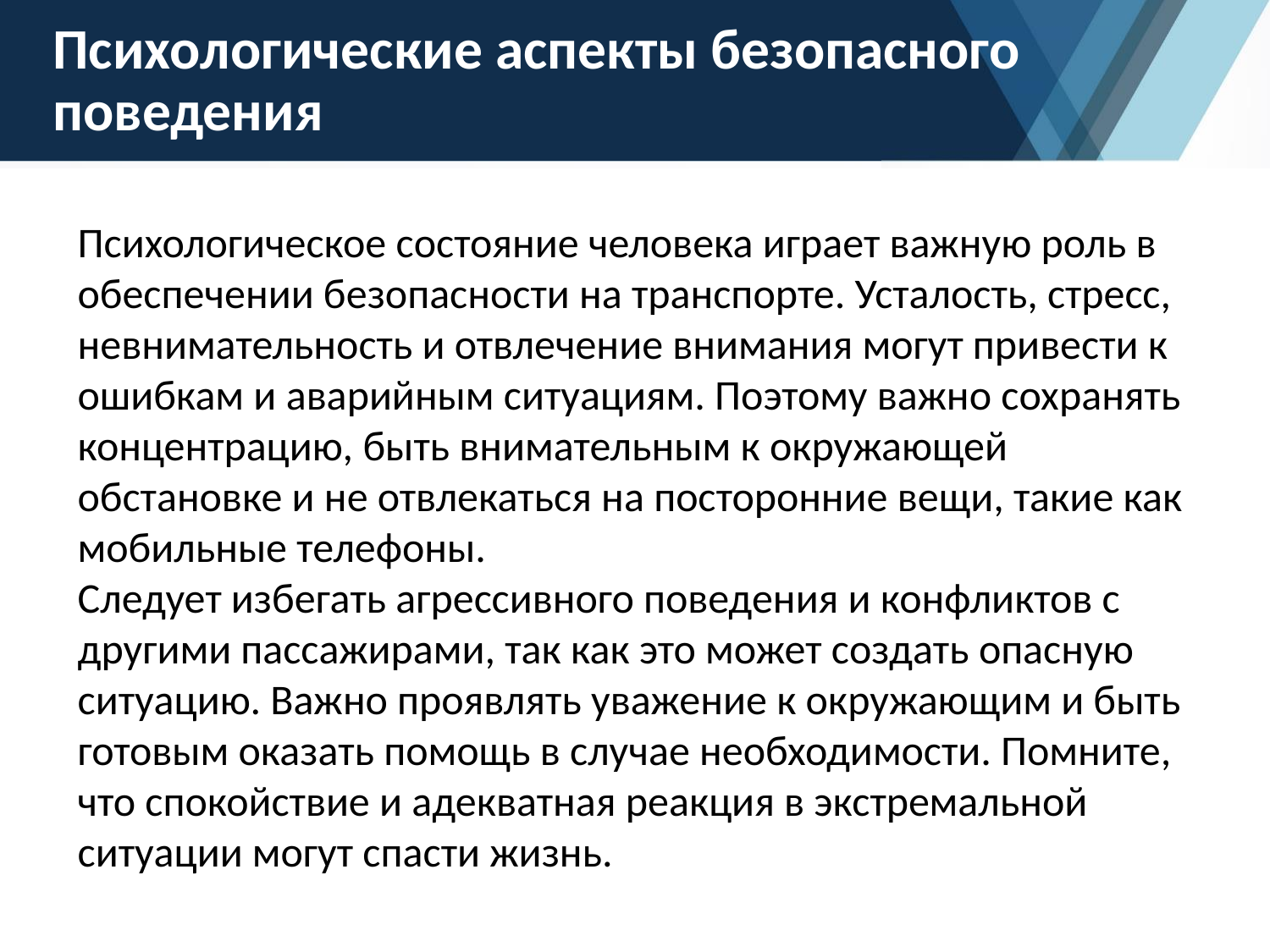

# Психологические аспекты безопасного поведения
Психологическое состояние человека играет важную роль в обеспечении безопасности на транспорте. Усталость, стресс, невнимательность и отвлечение внимания могут привести к ошибкам и аварийным ситуациям. Поэтому важно сохранять концентрацию, быть внимательным к окружающей обстановке и не отвлекаться на посторонние вещи, такие как мобильные телефоны.
Следует избегать агрессивного поведения и конфликтов с другими пассажирами, так как это может создать опасную ситуацию. Важно проявлять уважение к окружающим и быть готовым оказать помощь в случае необходимости. Помните, что спокойствие и адекватная реакция в экстремальной ситуации могут спасти жизнь.